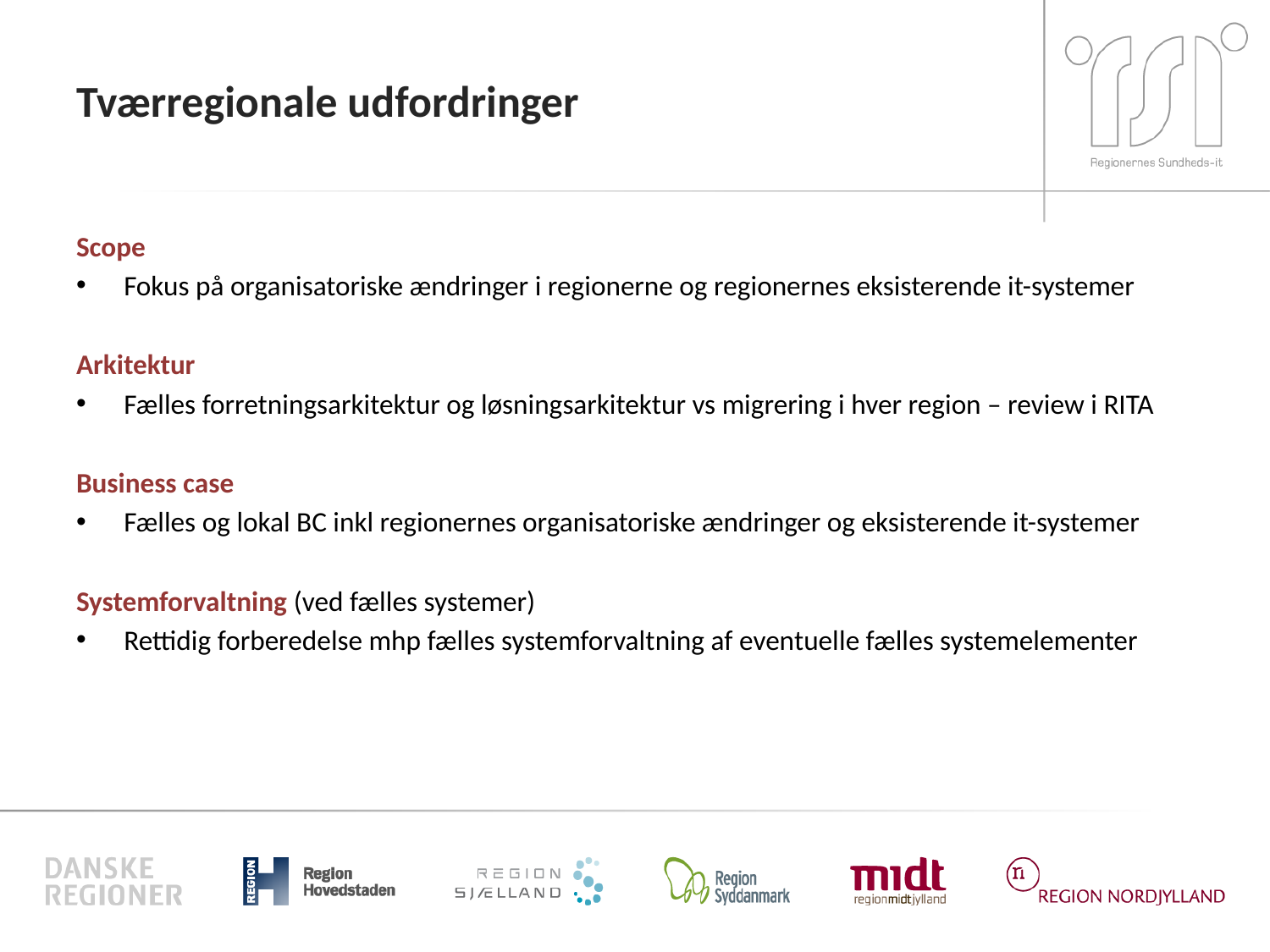

# Tværregionale udfordringer
Scope
Fokus på organisatoriske ændringer i regionerne og regionernes eksisterende it-systemer

Arkitektur
Fælles forretningsarkitektur og løsningsarkitektur vs migrering i hver region – review i RITA

Business case
Fælles og lokal BC inkl regionernes organisatoriske ændringer og eksisterende it-systemer

Systemforvaltning (ved fælles systemer)
Rettidig forberedelse mhp fælles systemforvaltning af eventuelle fælles systemelementer